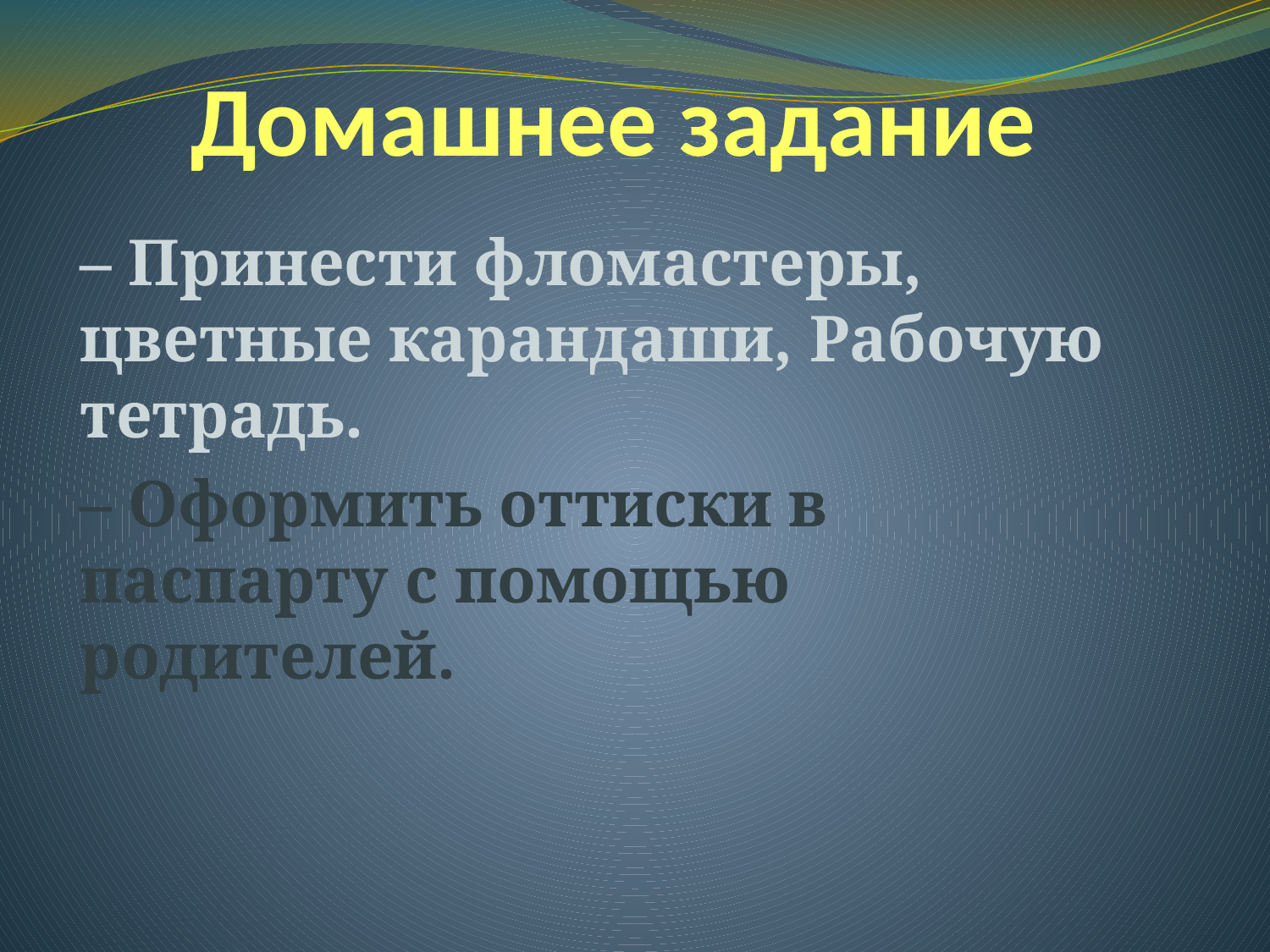

# Домашнее задание
– Принести фломастеры, цветные карандаши, Рабочую тетрадь.
– Оформить оттиски в паспарту с помощью родителей.